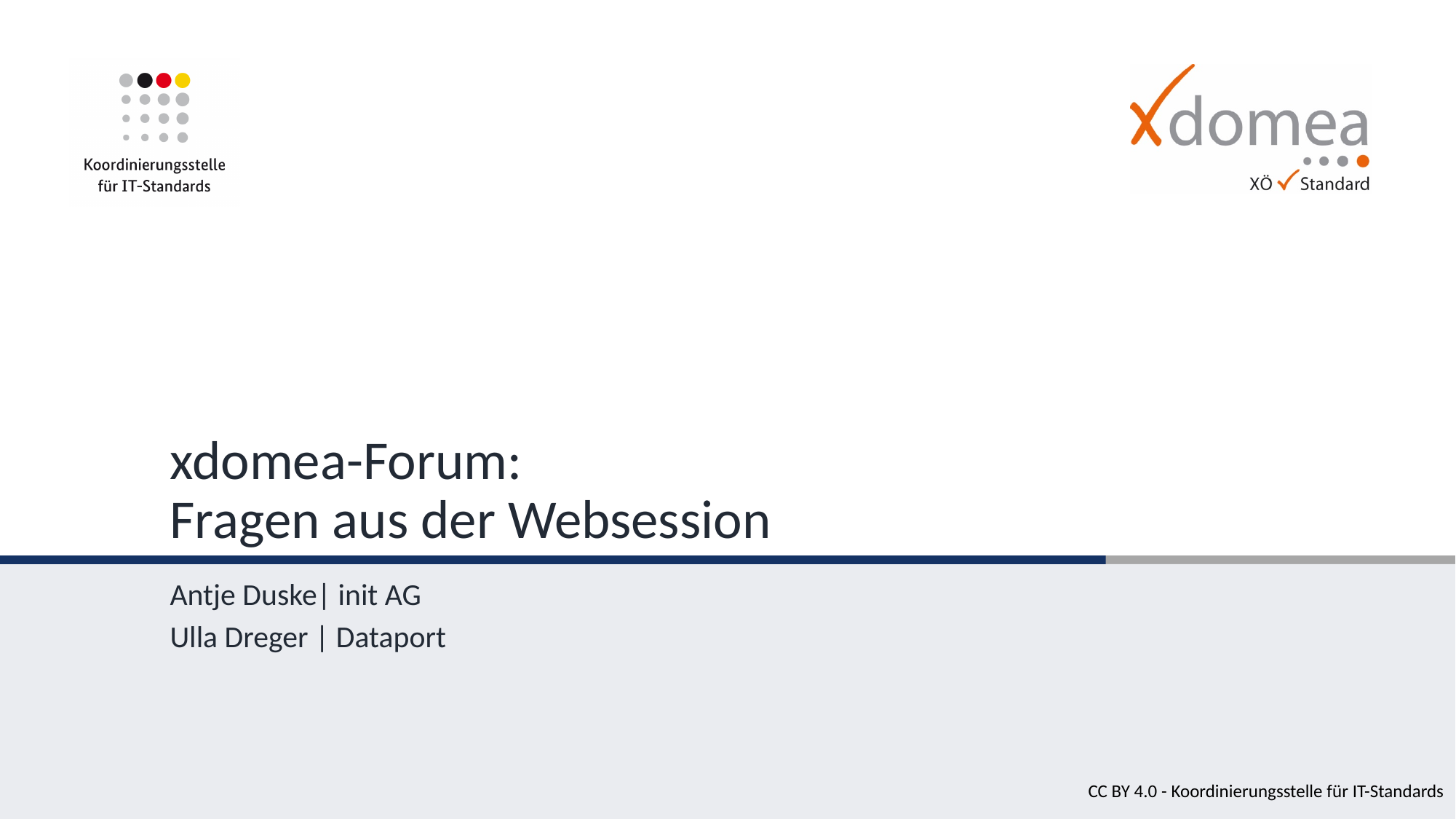

# xdomea-Forum: Fragen aus der Websession
Antje Duske| init AG
Ulla Dreger | Dataport

CC BY 4.0 - Koordinierungsstelle für IT-Standards